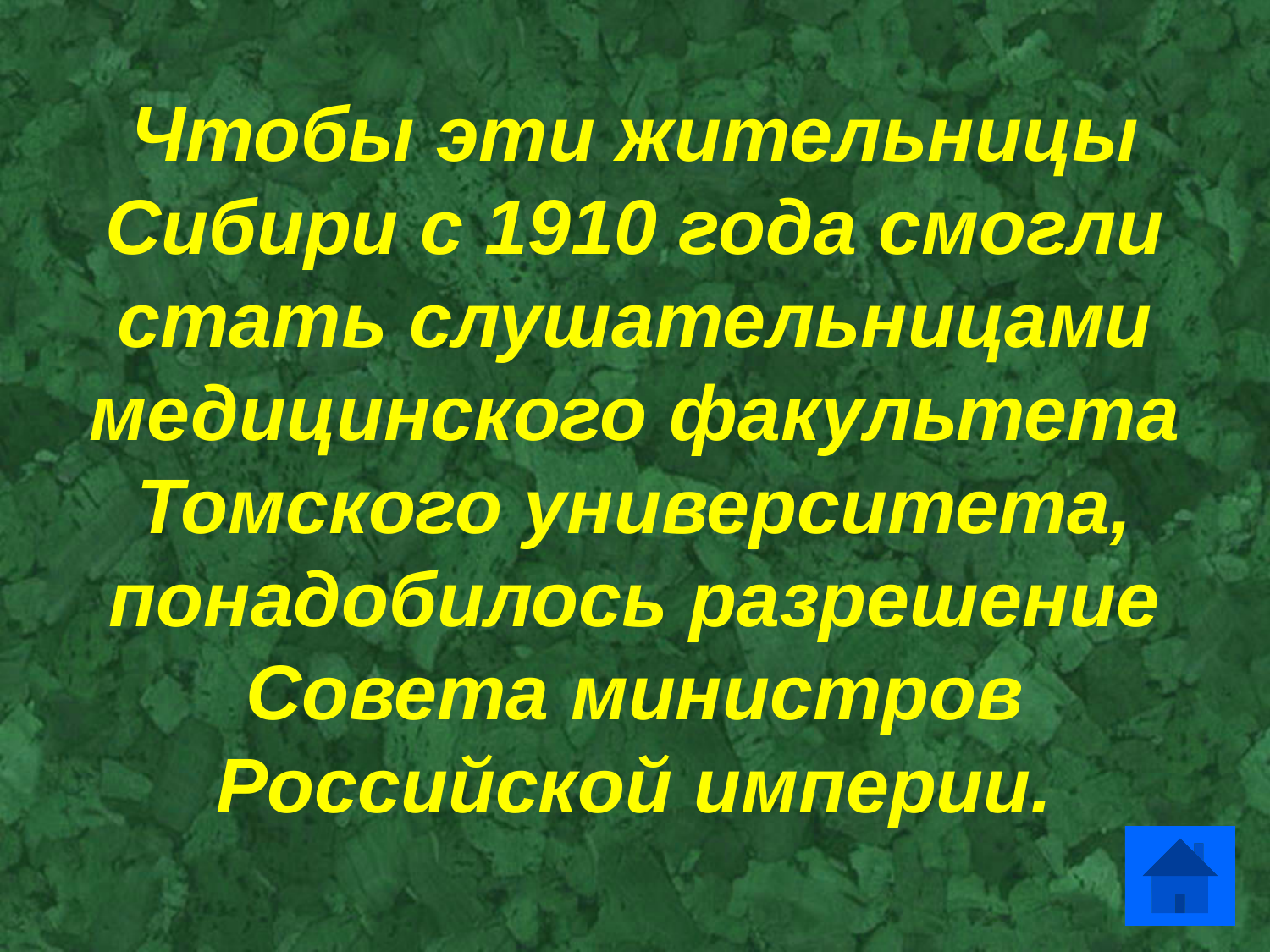

Чтобы эти жительницы Сибири с 1910 года смогли стать слушательницами медицинского факультета Томского университета, понадобилось разрешение Совета министров Российской империи.